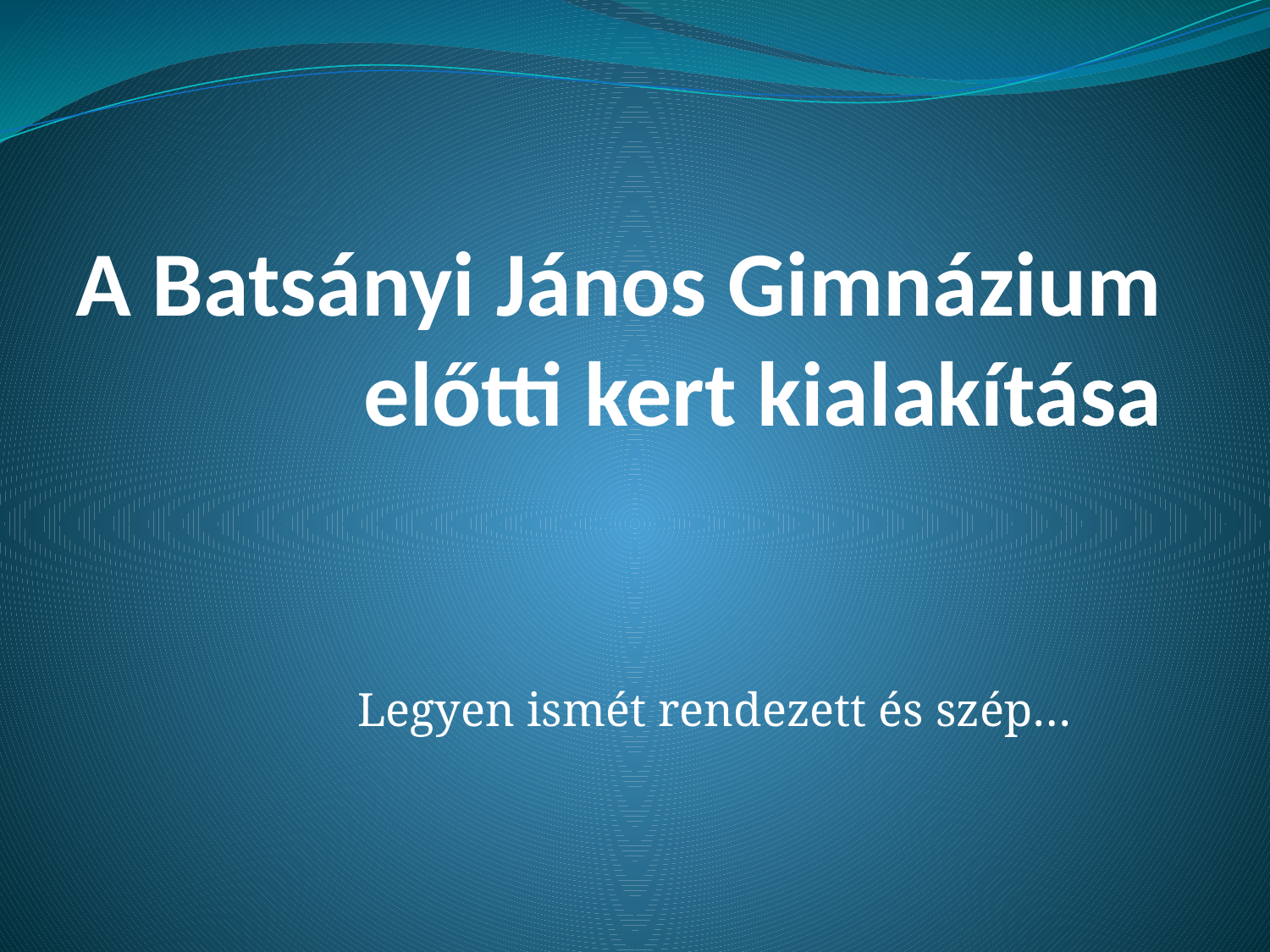

# A Batsányi János Gimnázium előtti kert kialakítása
Legyen ismét rendezett és szép…